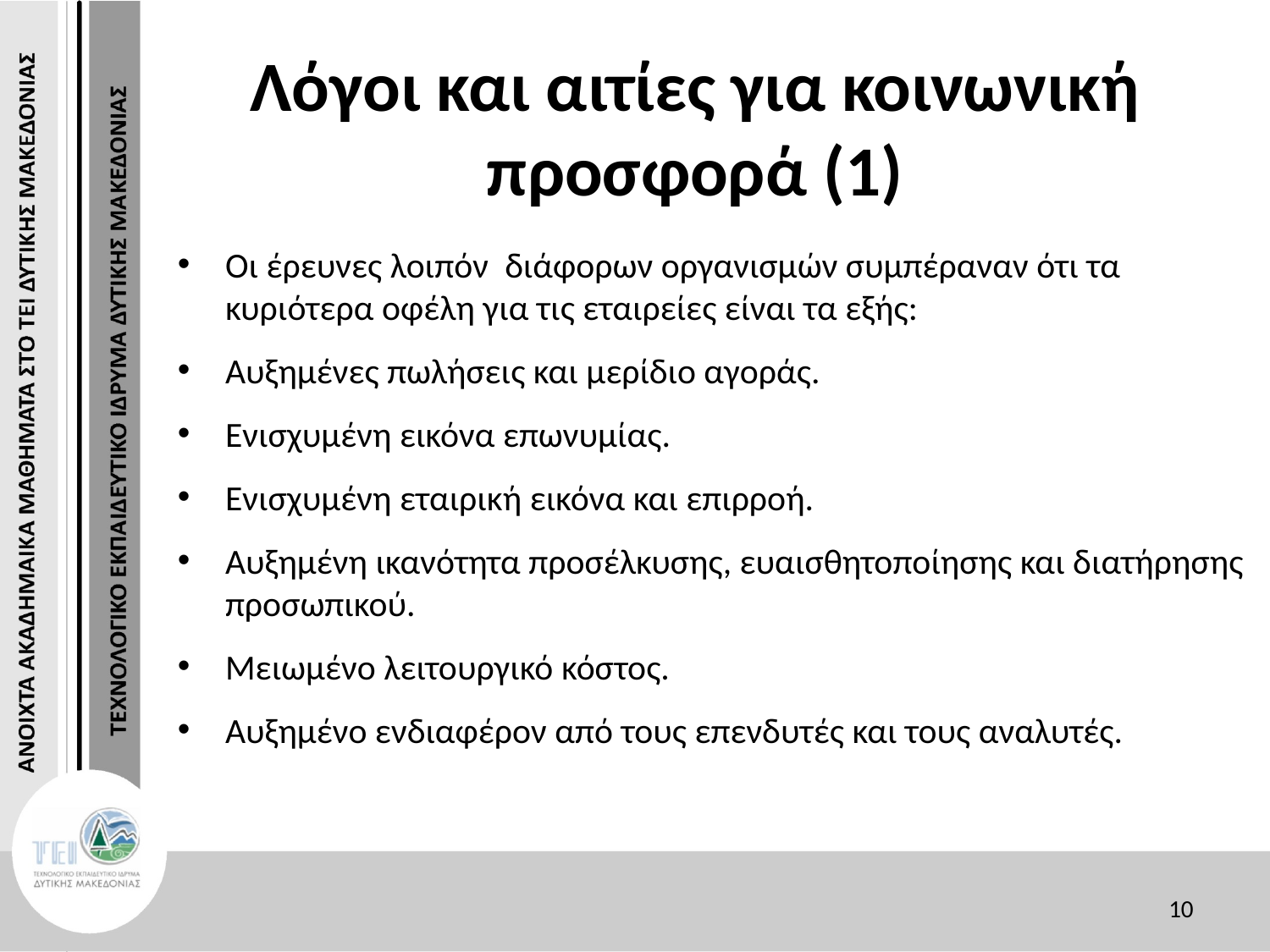

# Λόγοι και αιτίες για κοινωνική προσφορά (1)
Οι έρευνες λοιπόν  διάφορων οργανισμών συμπέραναν ότι τα κυριότερα οφέλη για τις εταιρείες είναι τα εξής:
Αυξημένες πωλήσεις και μερίδιο αγοράς.
Ενισχυμένη εικόνα επωνυμίας.
Ενισχυμένη εταιρική εικόνα και επιρροή.
Αυξημένη ικανότητα προσέλκυσης, ευαισθητοποίησης και διατήρησης προσωπικού.
Μειωμένο λειτουργικό κόστος.
Αυξημένο ενδιαφέρον από τους επενδυτές και τους αναλυτές.
10